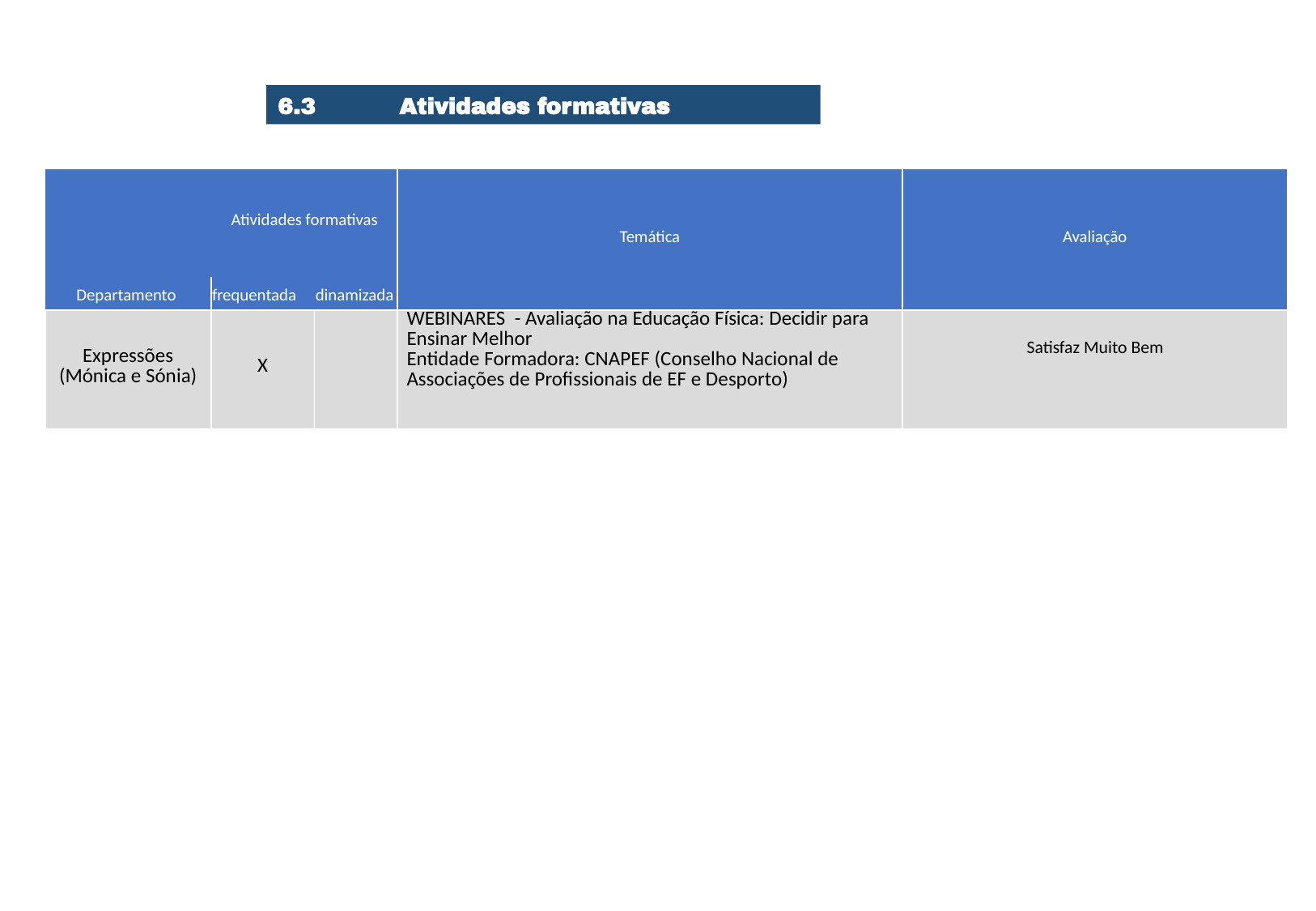

6.3	Atividades formativas
| Departamento | Atividades formativas |  | Temática | Avaliação |
| --- | --- | --- | --- | --- |
|  | frequentada | dinamizada |  |  |
| Expressões (Mónica e Sónia) | X |  | WEBINARES - Avaliação na Educação Física: Decidir para Ensinar Melhor Entidade Formadora: CNAPEF (Conselho Nacional de Associações de Profissionais de EF e Desporto) | Satisfaz Muito Bem |